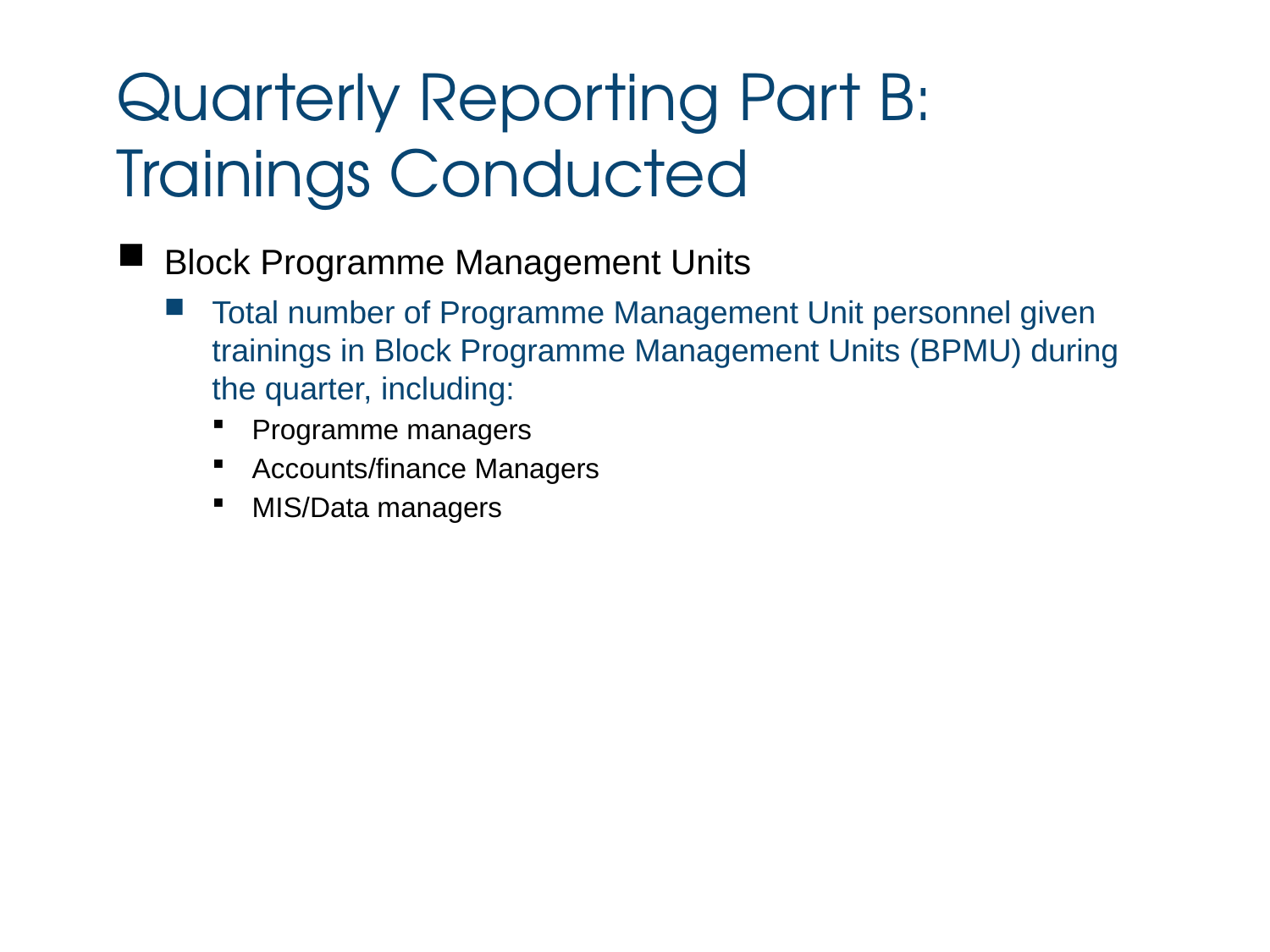

# Quarterly Reporting Part B: Trainings Conducted
Block Programme Management Units
Total number of Programme Management Unit personnel given trainings in Block Programme Management Units (BPMU) during the quarter, including:
Programme managers
Accounts/finance Managers
MIS/Data managers